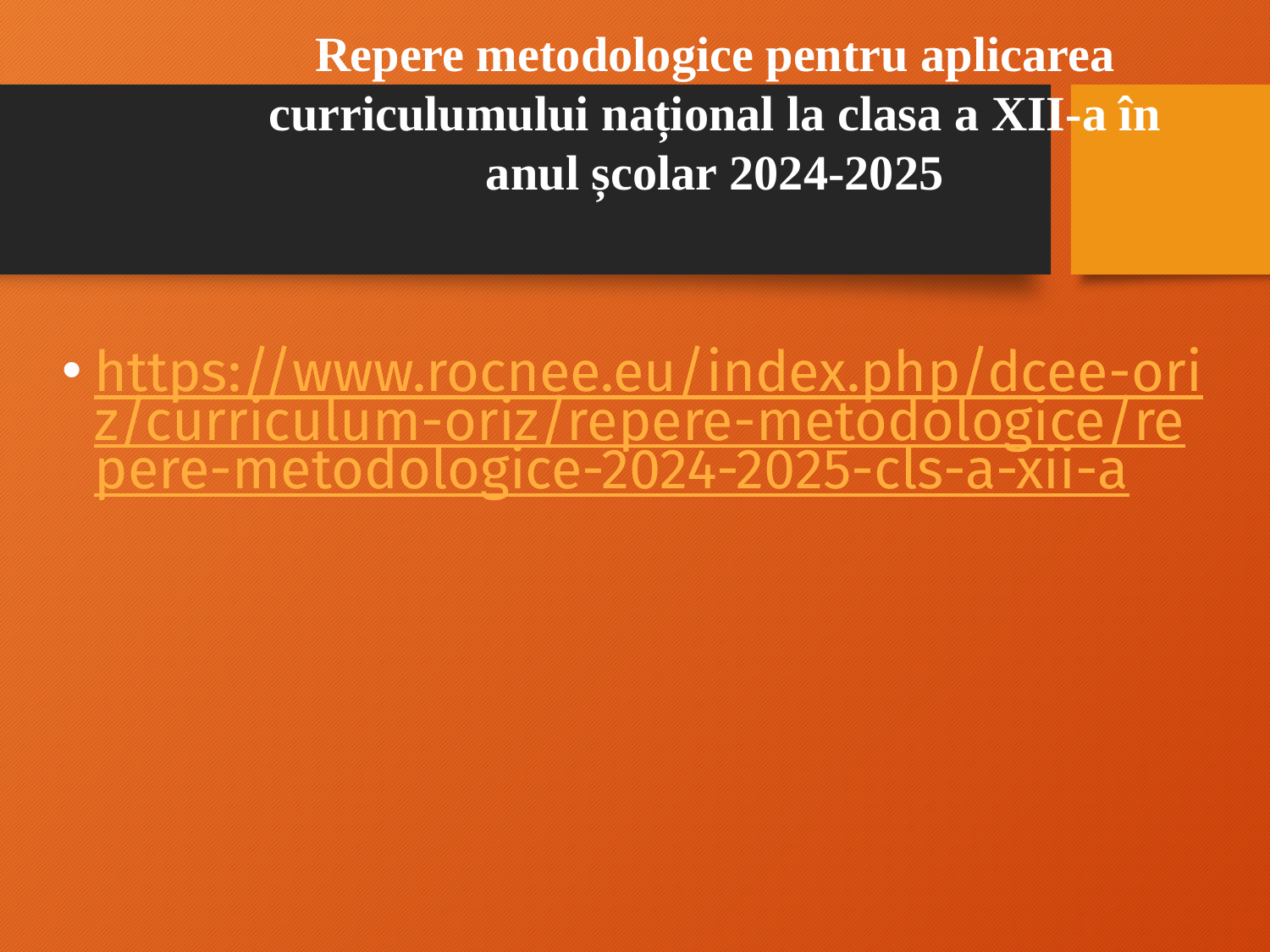

Repere metodologice pentru aplicarea curriculumului național la clasa a XII-a în anul școlar 2024-2025
https://www.rocnee.eu/index.php/dcee-oriz/curriculum-oriz/repere-metodologice/repere-metodologice-2024-2025-cls-a-xii-a